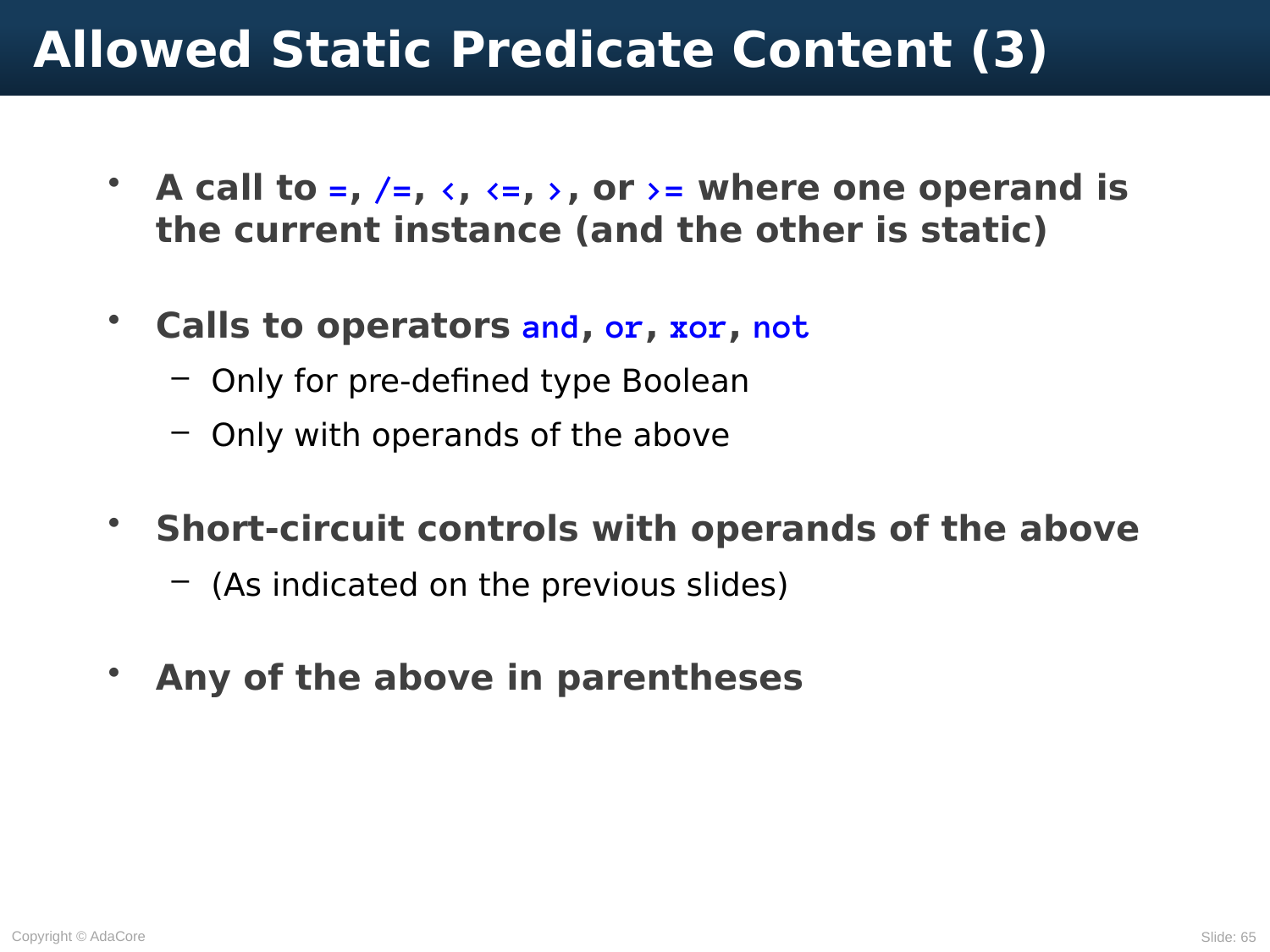

# Allowed Static Predicate Content (3)
A call to =, /=, <, <=, >, or >= where one operand is the current instance (and the other is static)
Calls to operators and, or, xor, not
Only for pre-defined type Boolean
Only with operands of the above
Short-circuit controls with operands of the above
(As indicated on the previous slides)
Any of the above in parentheses